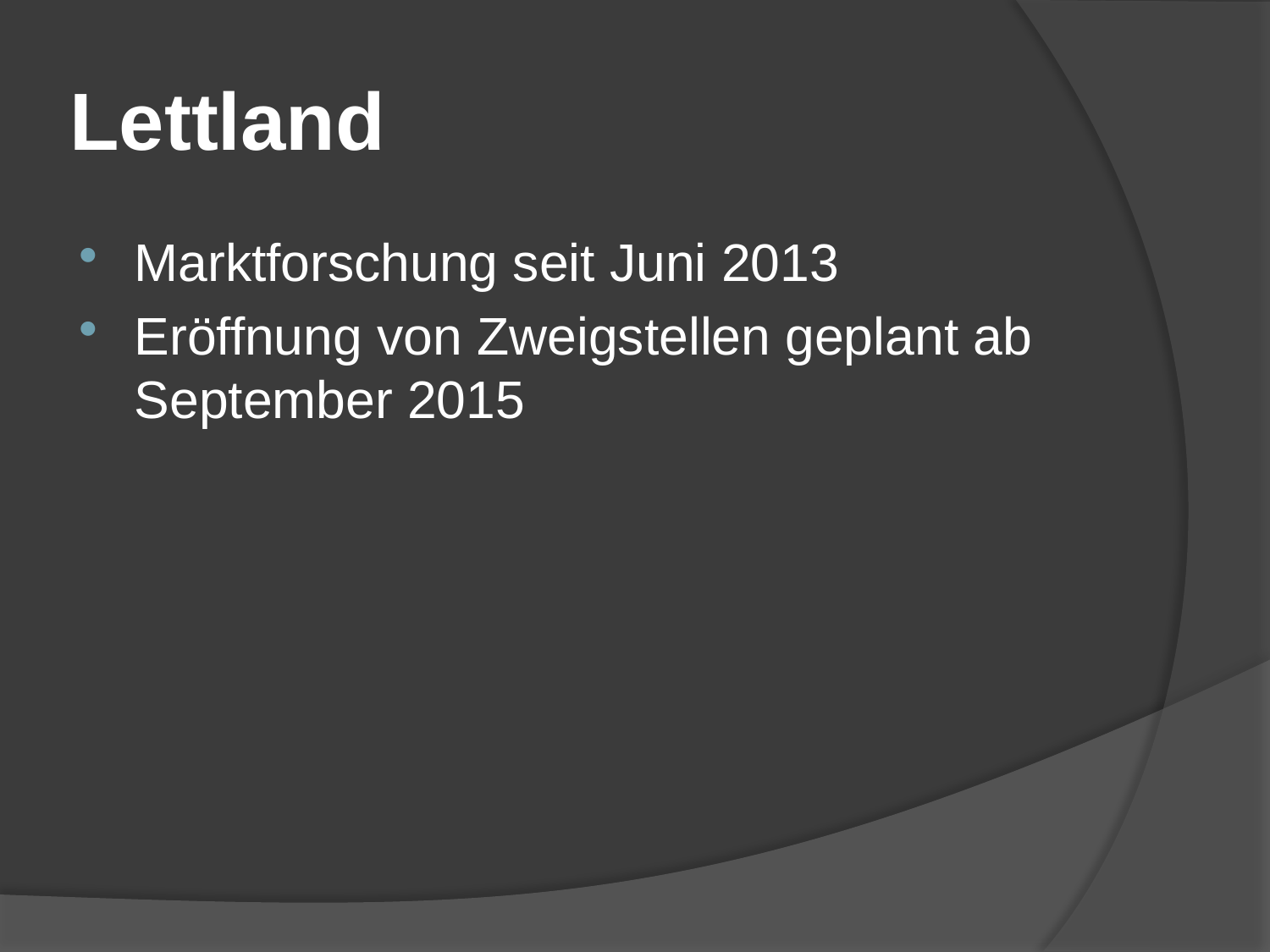

# Lettland
Marktforschung seit Juni 2013
Eröffnung von Zweigstellen geplant ab September 2015